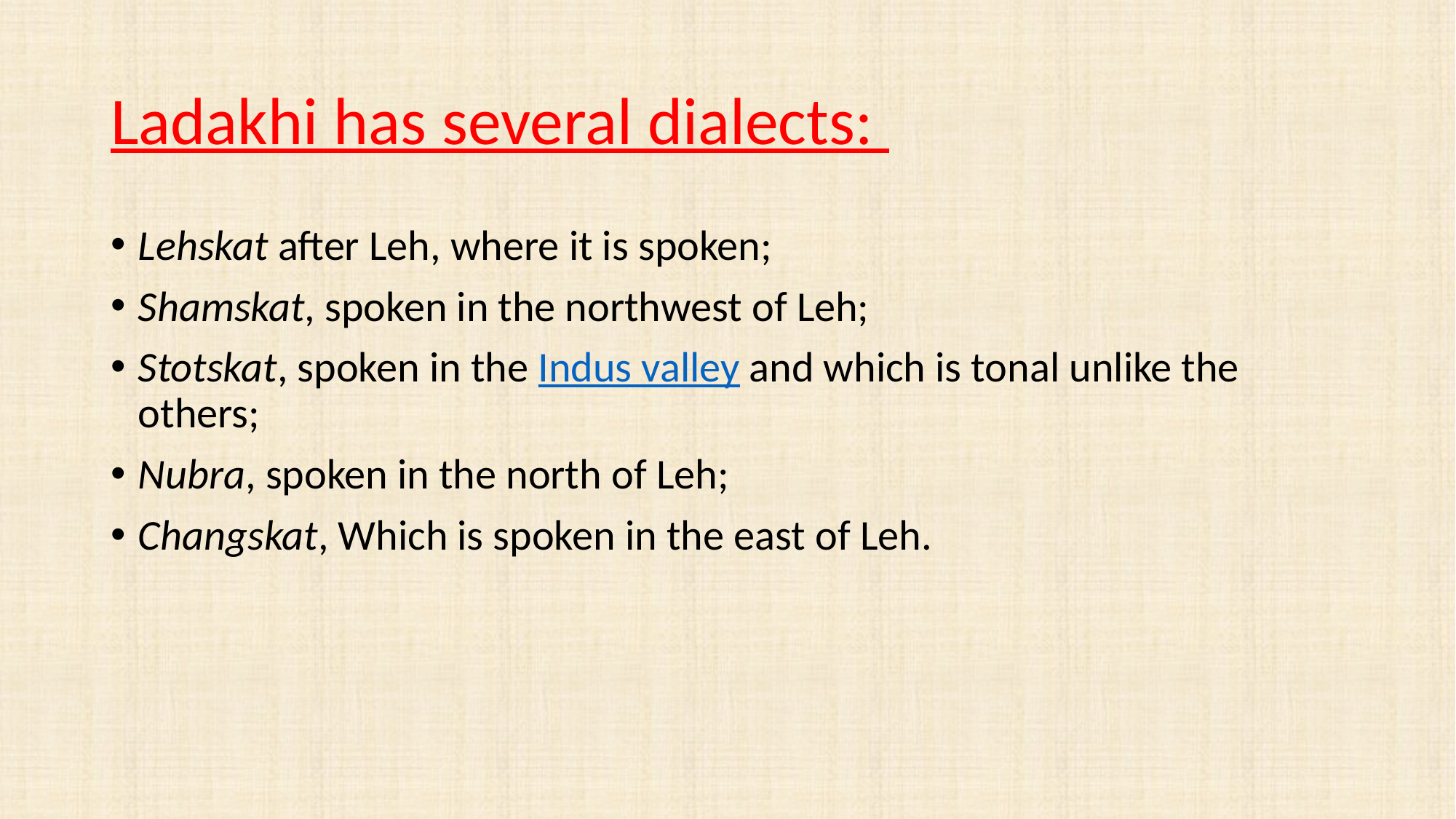

# Ladakhi has several dialects:
Lehskat after Leh, where it is spoken;
Shamskat, spoken in the northwest of Leh;
Stotskat, spoken in the Indus valley and which is tonal unlike the others;
Nubra, spoken in the north of Leh;
Changskat, Which is spoken in the east of Leh.